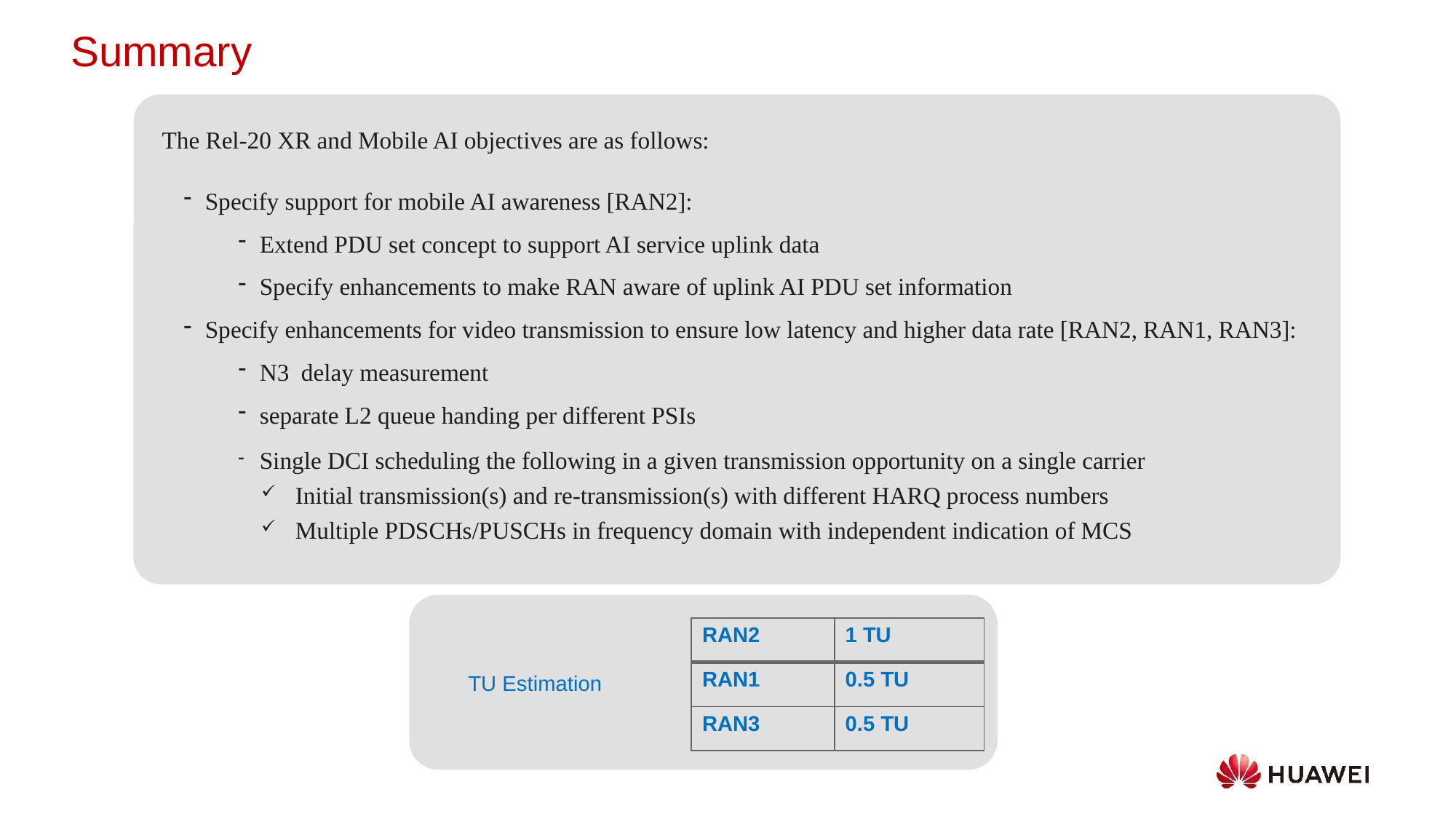

Summary

The Rel-20 XR and Mobile AI objectives are as follows:
Specify support for mobile AI awareness [RAN2]:
Extend PDU set concept to support AI service uplink data
Specify enhancements to make RAN aware of uplink AI PDU set information
Specify enhancements for video transmission to ensure low latency and higher data rate [RAN2, RAN1, RAN3]:
N3  delay measurement
separate L2 queue handing per different PSIs
Single DCI scheduling the following in a given transmission opportunity on a single carrier
Initial transmission(s) and re-transmission(s) with different HARQ process numbers
Multiple PDSCHs/PUSCHs in frequency domain with independent indication of MCS

| RAN2 | 1 TU |
| --- | --- |
| RAN1 | 0.5 TU |
| RAN3 | 0.5 TU |

TU Estimation